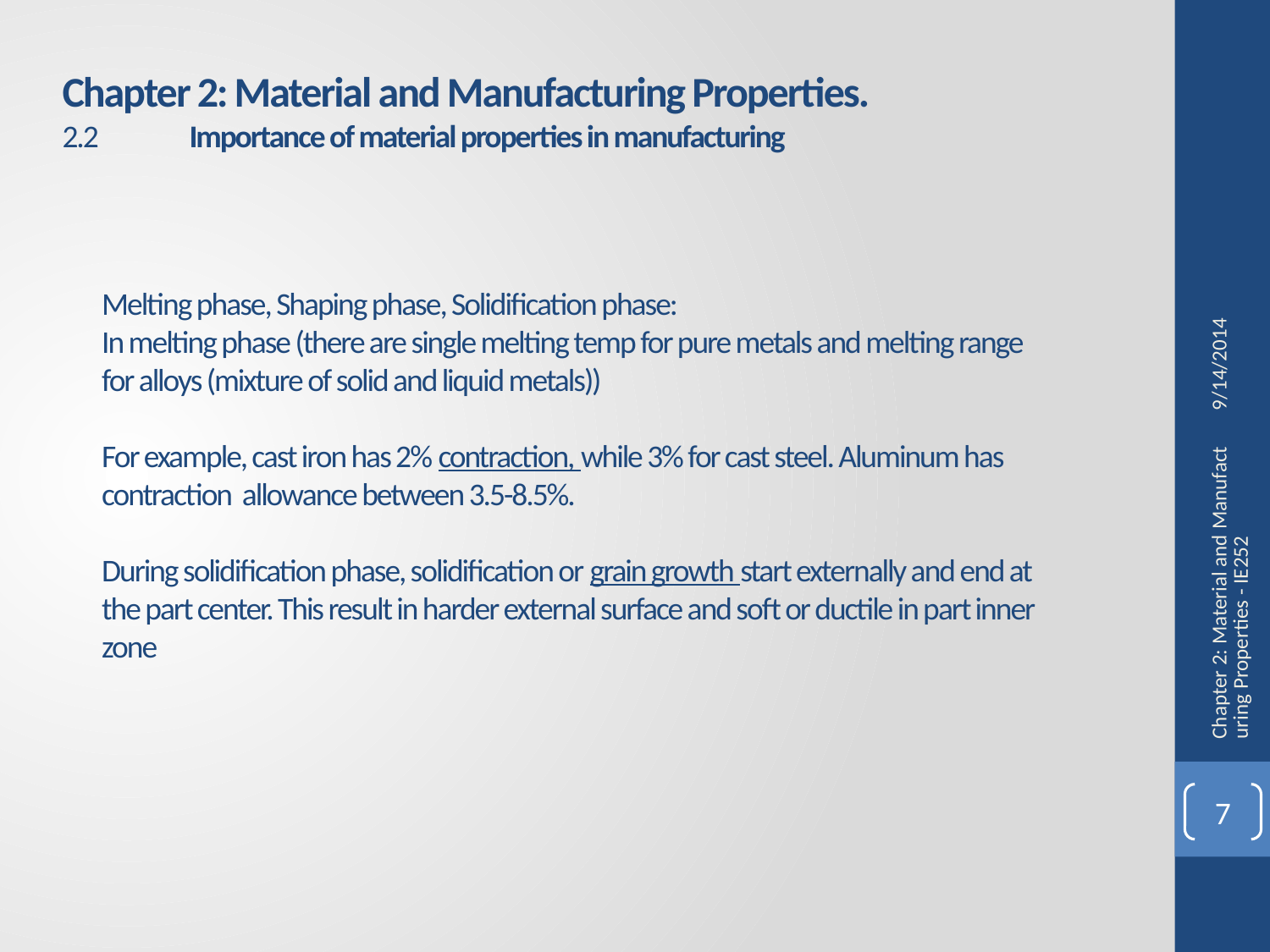

Chapter 2: Material and Manufacturing Properties.
2.2	Importance of material properties in manufacturing
9/14/2014
Melting phase, Shaping phase, Solidification phase:
In melting phase (there are single melting temp for pure metals and melting range for alloys (mixture of solid and liquid metals))
For example, cast iron has 2% contraction, while 3% for cast steel. Aluminum has contraction  allowance between 3.5-8.5%.

During solidification phase, solidification or grain growth start externally and end at the part center. This result in harder external surface and soft or ductile in part inner zone
Chapter 2: Material and Manufacturing Properties - IE252
7